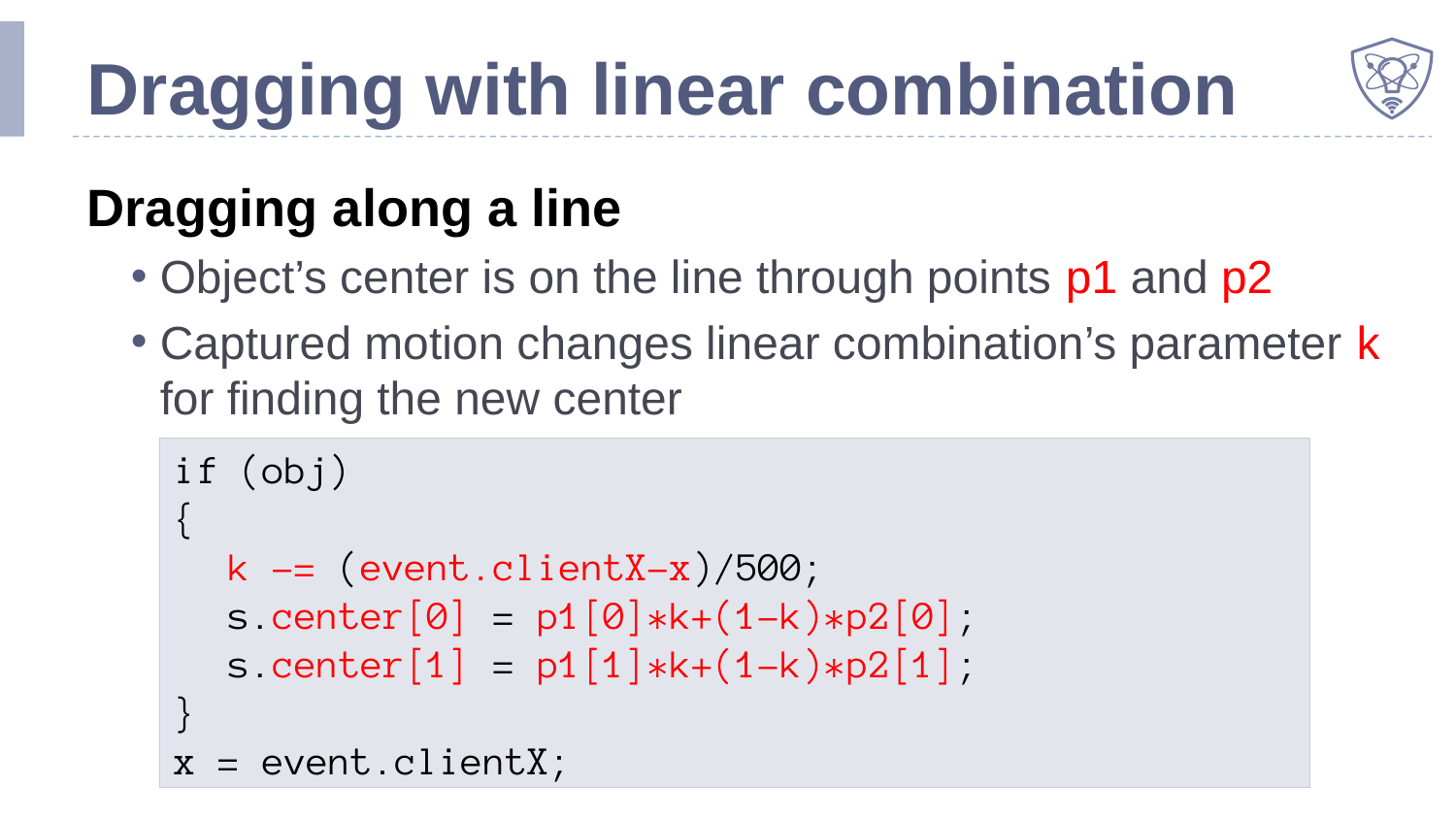

# Dragging with linear combination
Dragging along a line
Object’s center is on the line through points p1 and p2
Captured motion changes linear combination’s parameter k for finding the new center
if (obj)
{
	k -= (event.clientX-x)/500;
	s.center[0] = p1[0]*k+(1-k)*p2[0];
	s.center[1] = p1[1]*k+(1-k)*p2[1];
}
x = event.clientX;